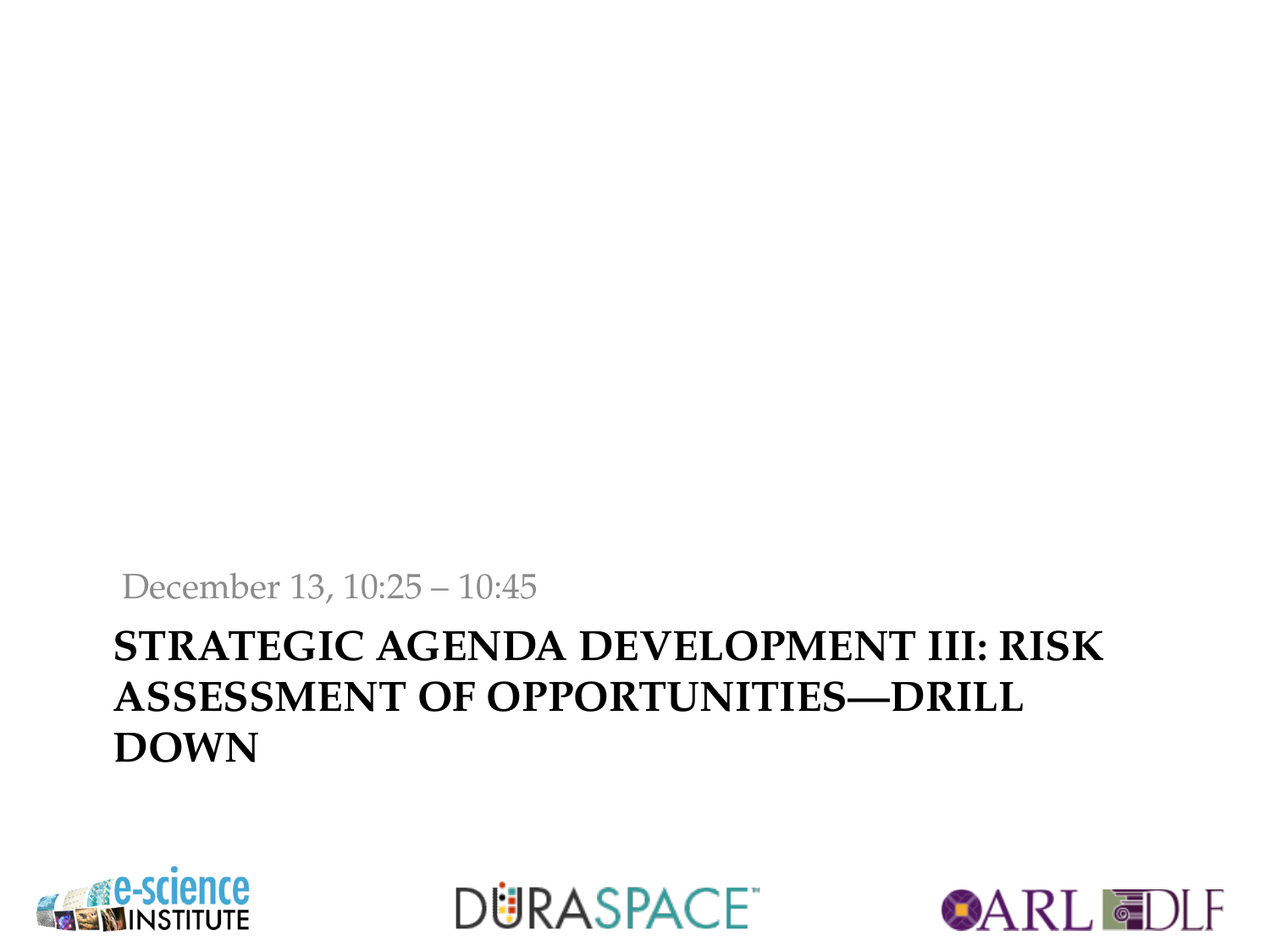

December 13, 10:25 – 10:45
# Strategic agenda development III: Risk Assessment of Opportunities—Drill Down